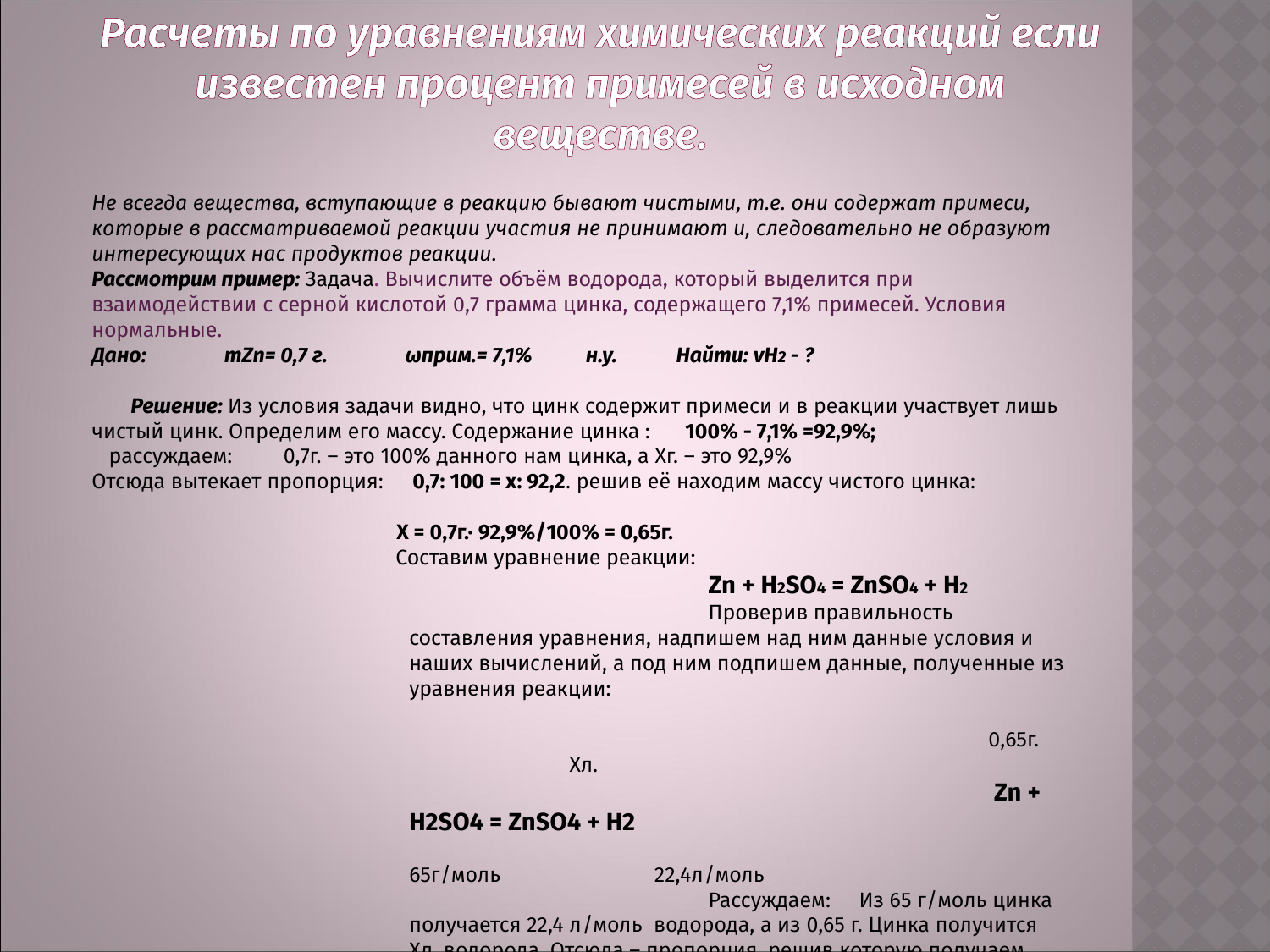

# Расчеты по уравнениям химических реакций если известен процент примесей в исходном веществе.
Не всегда вещества, вступающие в реакцию бывают чистыми, т.е. они содержат примеси, которые в рассматриваемой реакции участия не принимают и, следовательно не образуют интересующих нас продуктов реакции.
Рассмотрим пример: Задача. Вычислите объём водорода, который выделится при взаимодействии с серной кислотой 0,7 грамма цинка, содержащего 7,1% примесей. Условия нормальные.
Дано:                mZn= 0,7 г.                ωприм.= 7,1%           н.у.            Найти: vH2 - ?

        Решение: Из условия задачи видно, что цинк содержит примеси и в реакции участвует лишь чистый цинк. Определим его массу. Содержание цинка :      100% - 7,1% =92,9%;
   рассуждаем:         0,7г. – это 100% данного нам цинка, а Хг. – это 92,9%
Отсюда вытекает пропорция:     0,7: 100 = х: 92,2. решив её находим массу чистого цинка:

 Х = 0,7г.· 92,9%/100% = 0,65г.
 Составим уравнение реакции:
Zn + H2SO4 = ZnSO4 + H2
Проверив правильность составления уравнения, надпишем над ним данные условия и наших вычислений, а под ним подпишем данные, полученные из уравнения реакции:

                                                 0,65г.                                  Xл.
                                                  Zn + H2SO4 = ZnSO4 + H2
                                                65г/моль                           22,4л/моль
Рассуждаем:     Из 65 г/моль цинка получается 22,4 л/моль  водорода, а из 0,65 г. Цинка получится Xл. водорода. Отсюда – пропорция, решив которую получаем искомый результат:

               65 : 22,4 = 0,65 : Х;         X = 22,4л/моль·0,65г./65г. = 0,224л.

                                                                                                    Ответ: vH2 = 0,224л.